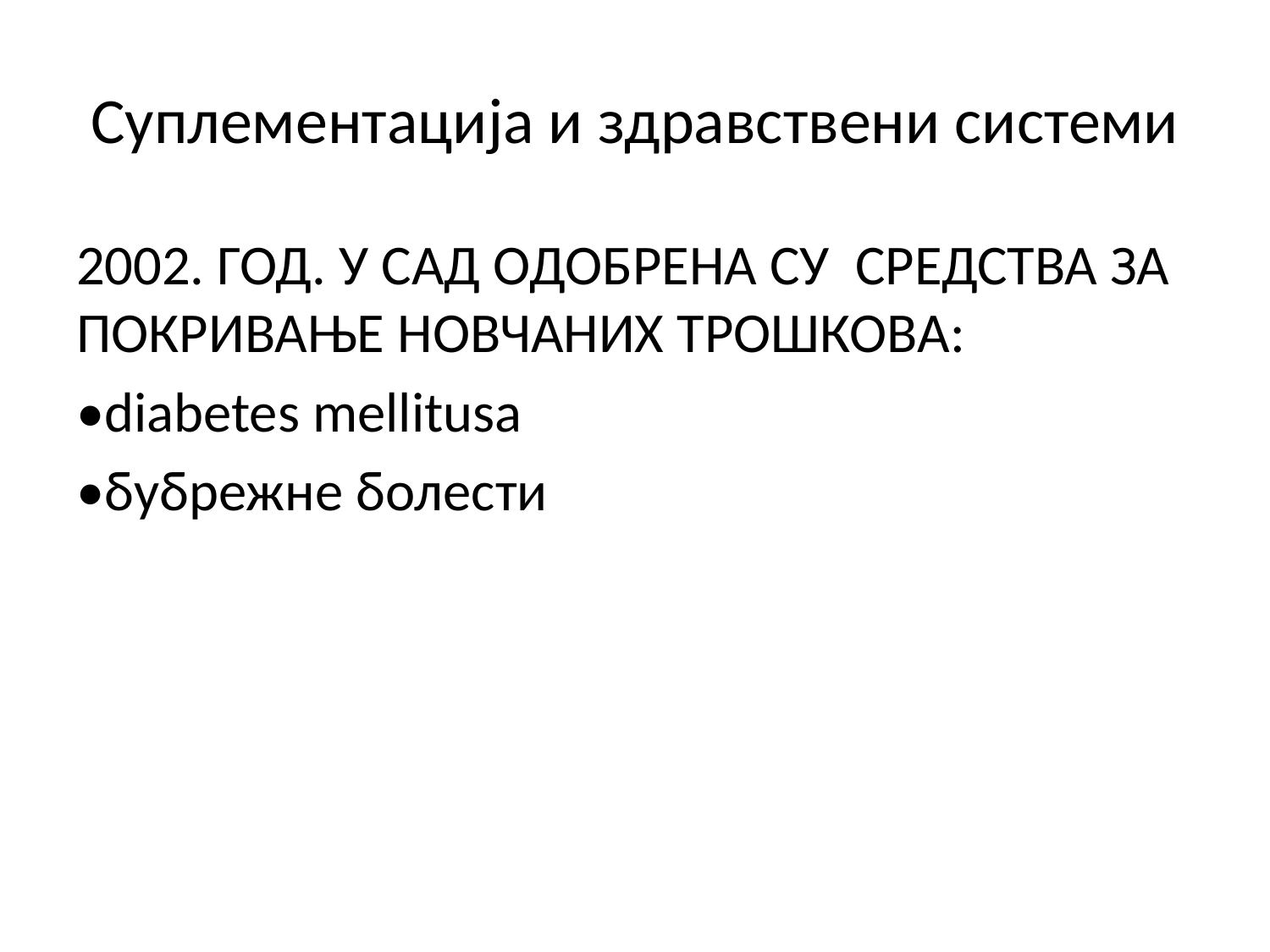

# Суплементација и здравствени системи
2002. ГОД. У САД ОДОБРЕНА СУ  СРЕДСТВА ЗА ПОКРИВАЊЕ НОВЧАНИХ ТРОШКОВА:
•diabetes mellitusa
•бубрежне болести